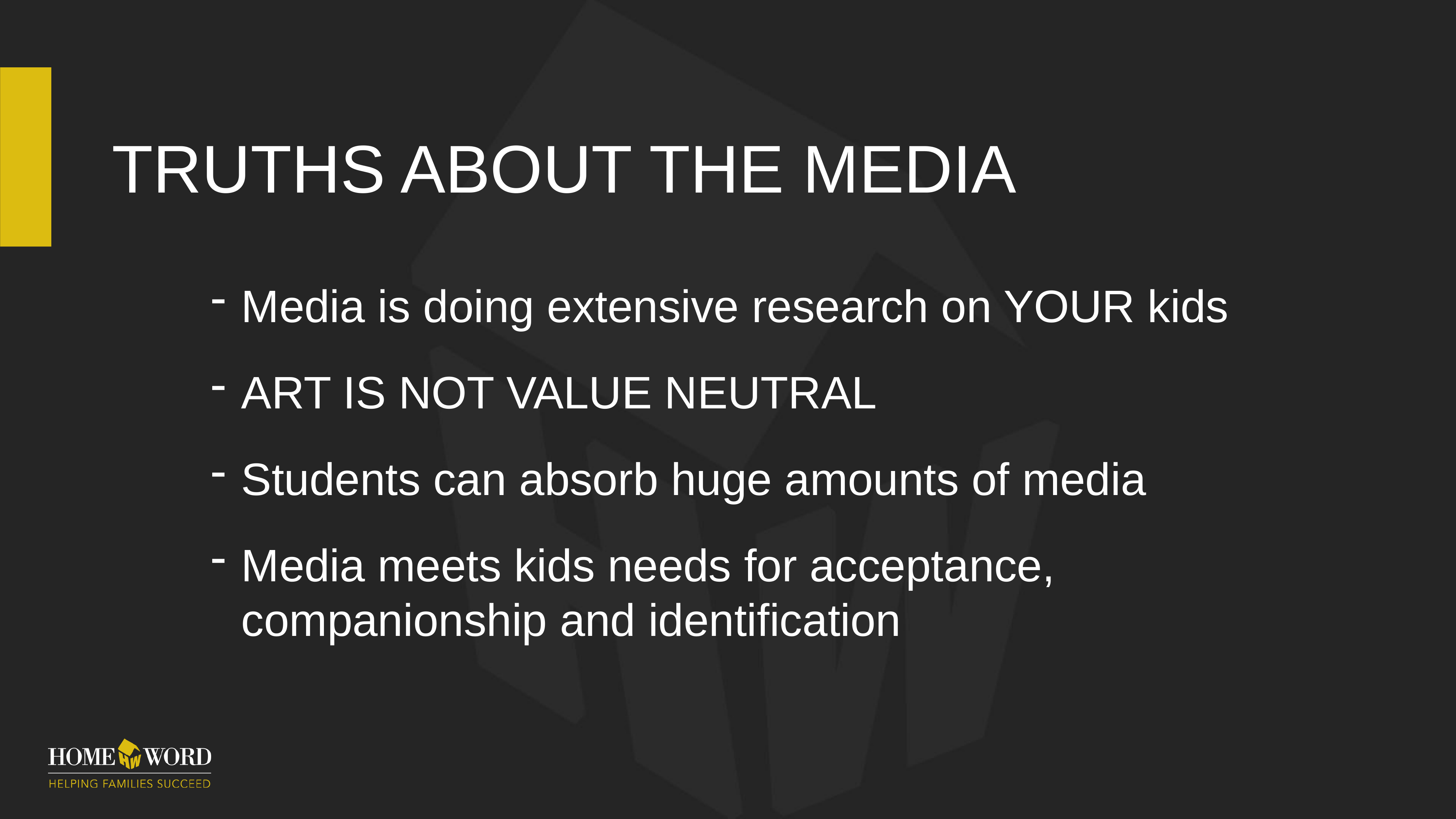

# Truths About the Media
Media is doing extensive research on YOUR kids
ART IS NOT VALUE NEUTRAL
Students can absorb huge amounts of media
Media meets kids needs for acceptance, companionship and identification